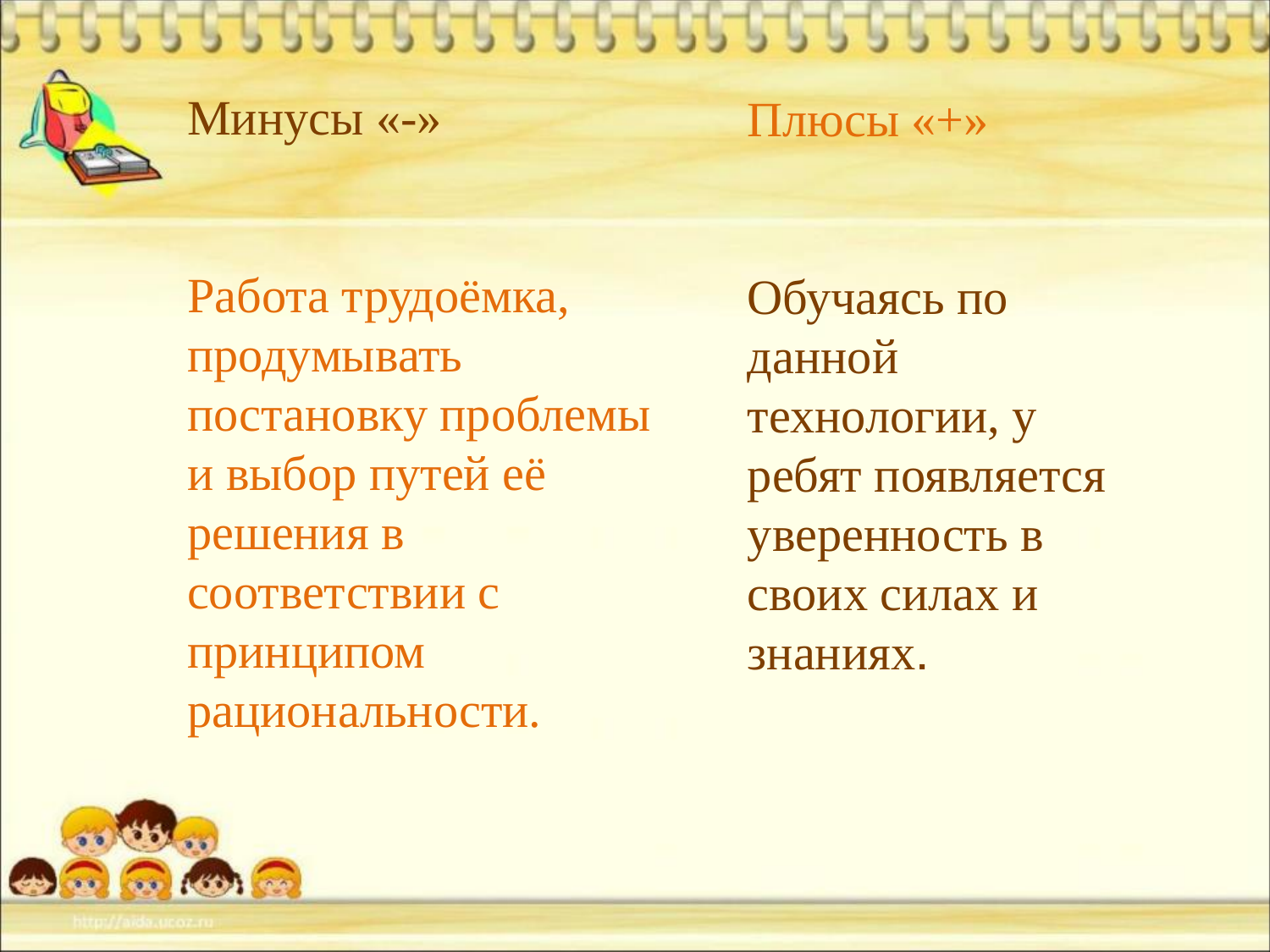

Минусы «-»

Работа трудоёмка,   продумывать постановку проблемы и выбор путей её решения в соответствии с принципом рациональности.
Плюсы «+»

Обучаясь по данной технологии, у ребят появляется уверенность в своих силах и знаниях.